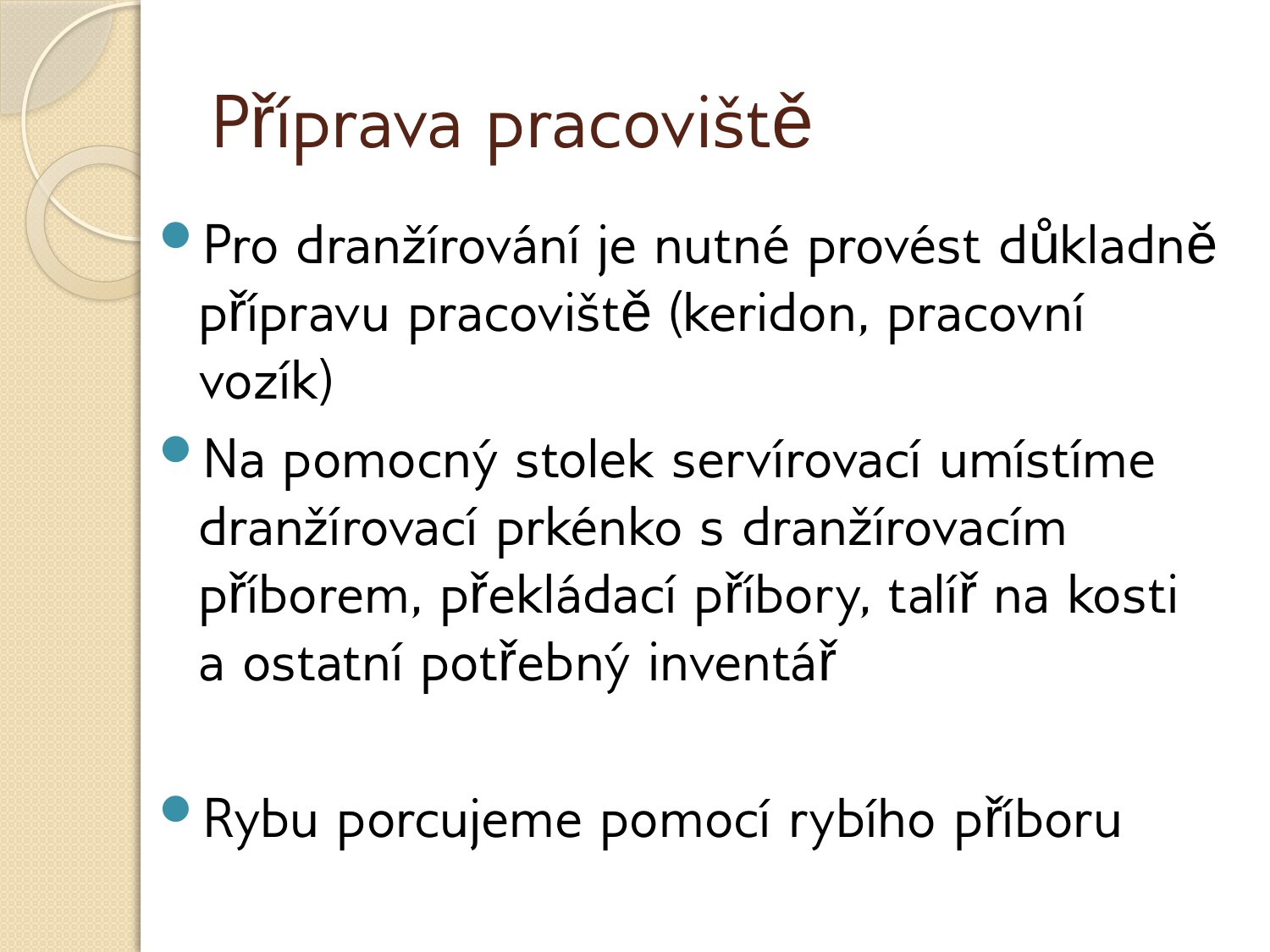

# Příprava pracoviště
Pro dranžírování je nutné provést důkladně přípravu pracoviště (keridon, pracovní vozík)
Na pomocný stolek servírovací umístíme dranžírovací prkénko s dranžírovacím příborem, překládací příbory, talíř na kosti  a ostatní potřebný inventář

Rybu porcujeme pomocí rybího příboru